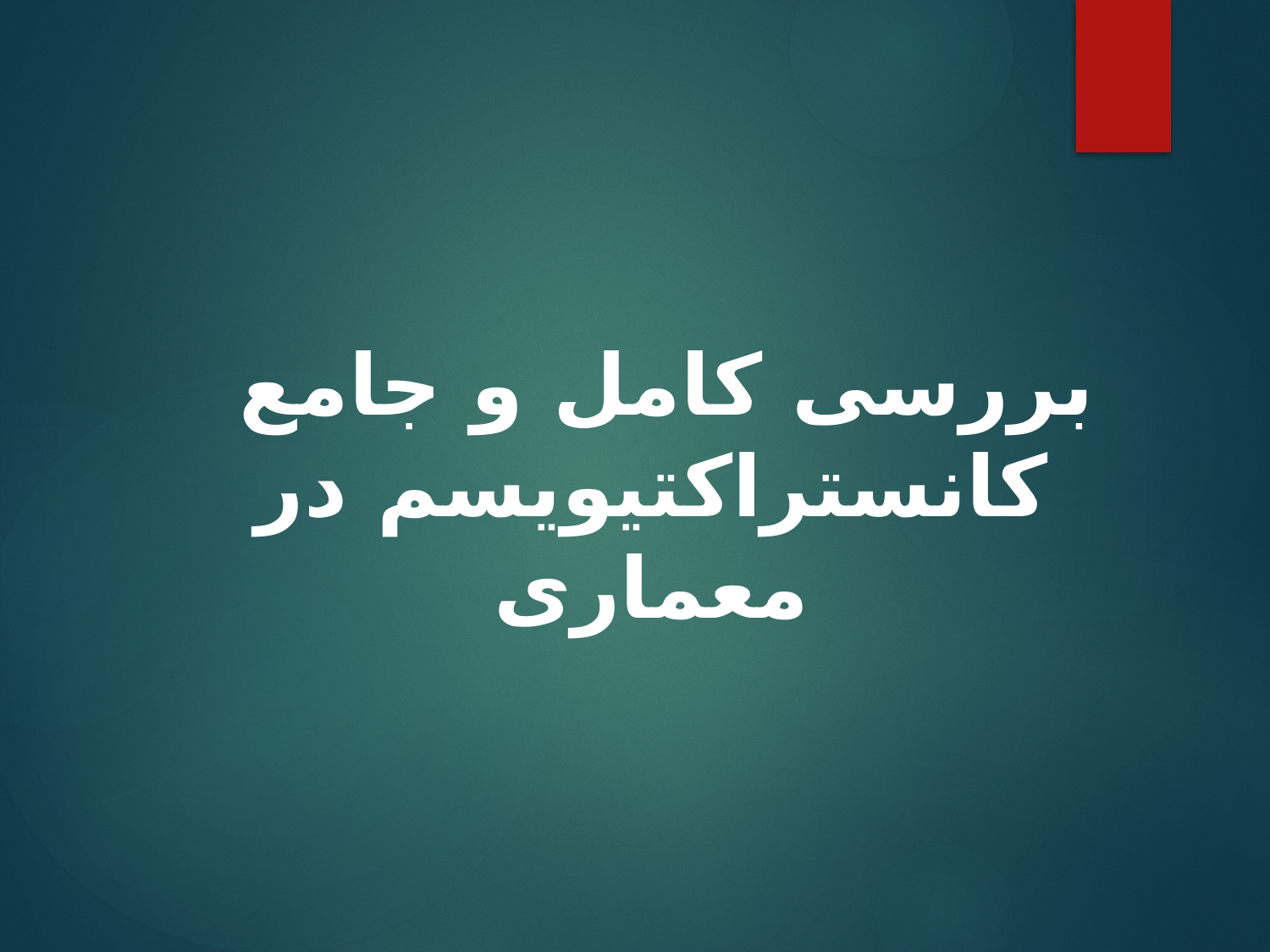

# بررسی کامل و جامع  کانستراکتیویسم در معماری